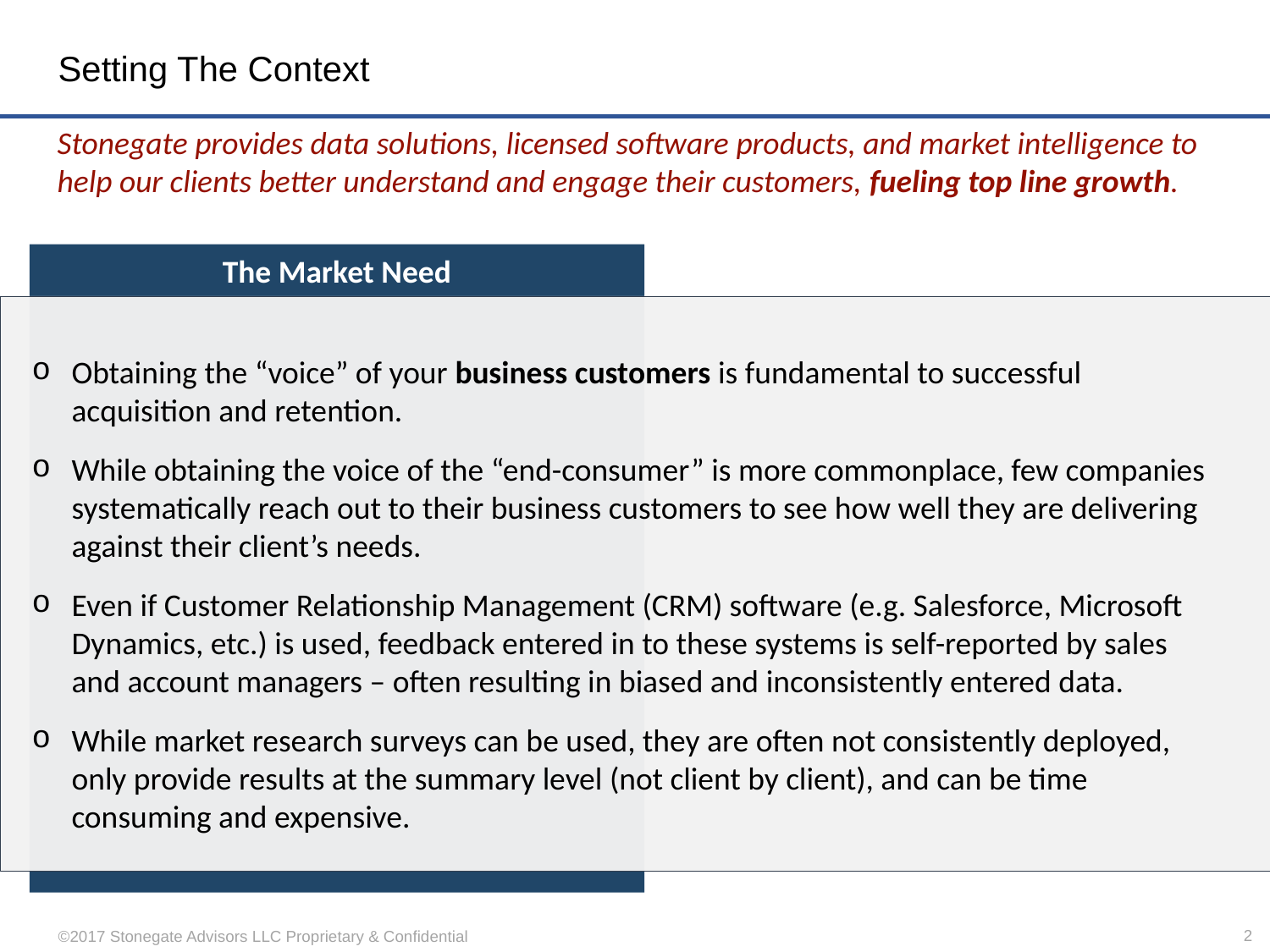

# Setting The Context
Stonegate provides data solutions, licensed software products, and market intelligence to help our clients better understand and engage their customers, fueling top line growth.

The Market Need

Obtaining the “voice” of your business customers is fundamental to successful acquisition and retention.
While obtaining the voice of the “end-consumer” is more commonplace, few companies systematically reach out to their business customers to see how well they are delivering against their client’s needs.
Even if Customer Relationship Management (CRM) software (e.g. Salesforce, Microsoft Dynamics, etc.) is used, feedback entered in to these systems is self-reported by sales and account managers – often resulting in biased and inconsistently entered data.
While market research surveys can be used, they are often not consistently deployed, only provide results at the summary level (not client by client), and can be time consuming and expensive.

 2